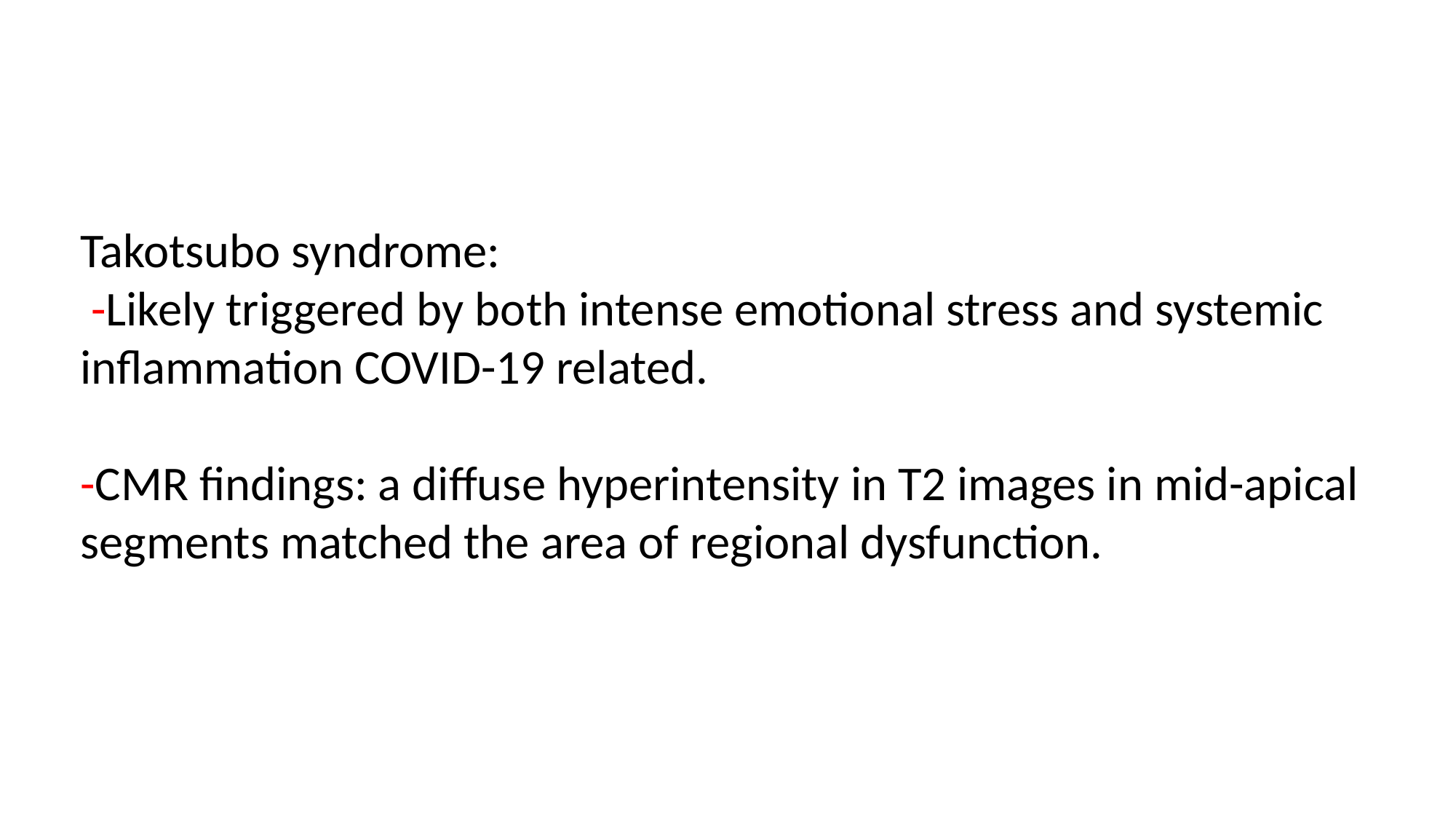

Takotsubo syndrome:
 -Likely triggered by both intense emotional stress and systemic inflammation COVID-19 related.

-CMR findings: a diffuse hyperintensity in T2 images in mid-apical segments matched the area of regional dysfunction.